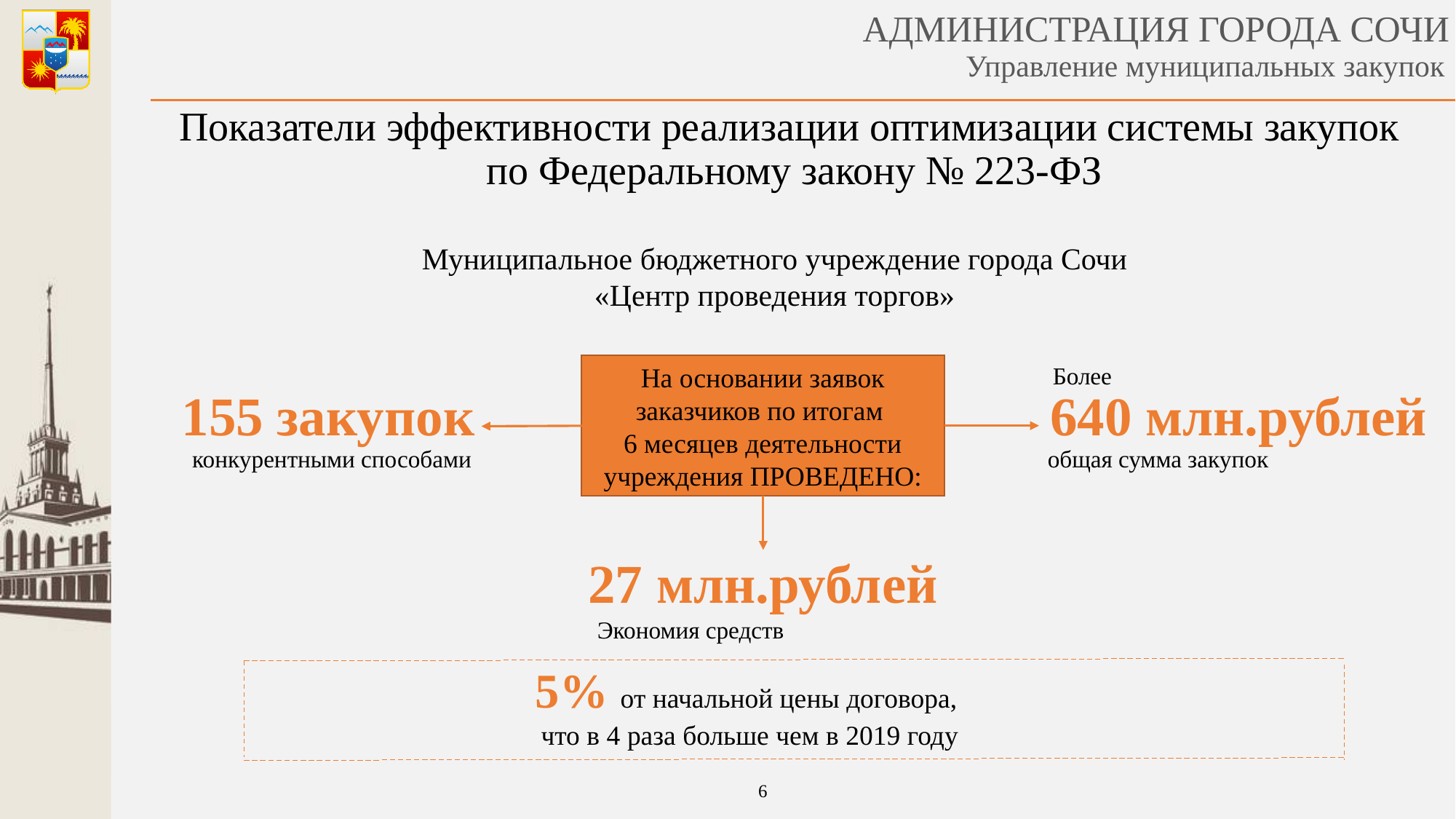

Показатели эффективности реализации оптимизации системы закупок
по Федеральному закону № 223-ФЗ
Муниципальное бюджетного учреждение города Сочи
«Центр проведения торгов»
На основании заявок заказчиков по итогам
6 месяцев деятельности учреждения ПРОВЕДЕНО:
Более
640 млн.рублей
155 закупок
конкурентными способами
общая сумма закупок
27 млн.рублей
Экономия средств
5% от начальной цены договора,
что в 4 раза больше чем в 2019 году
6